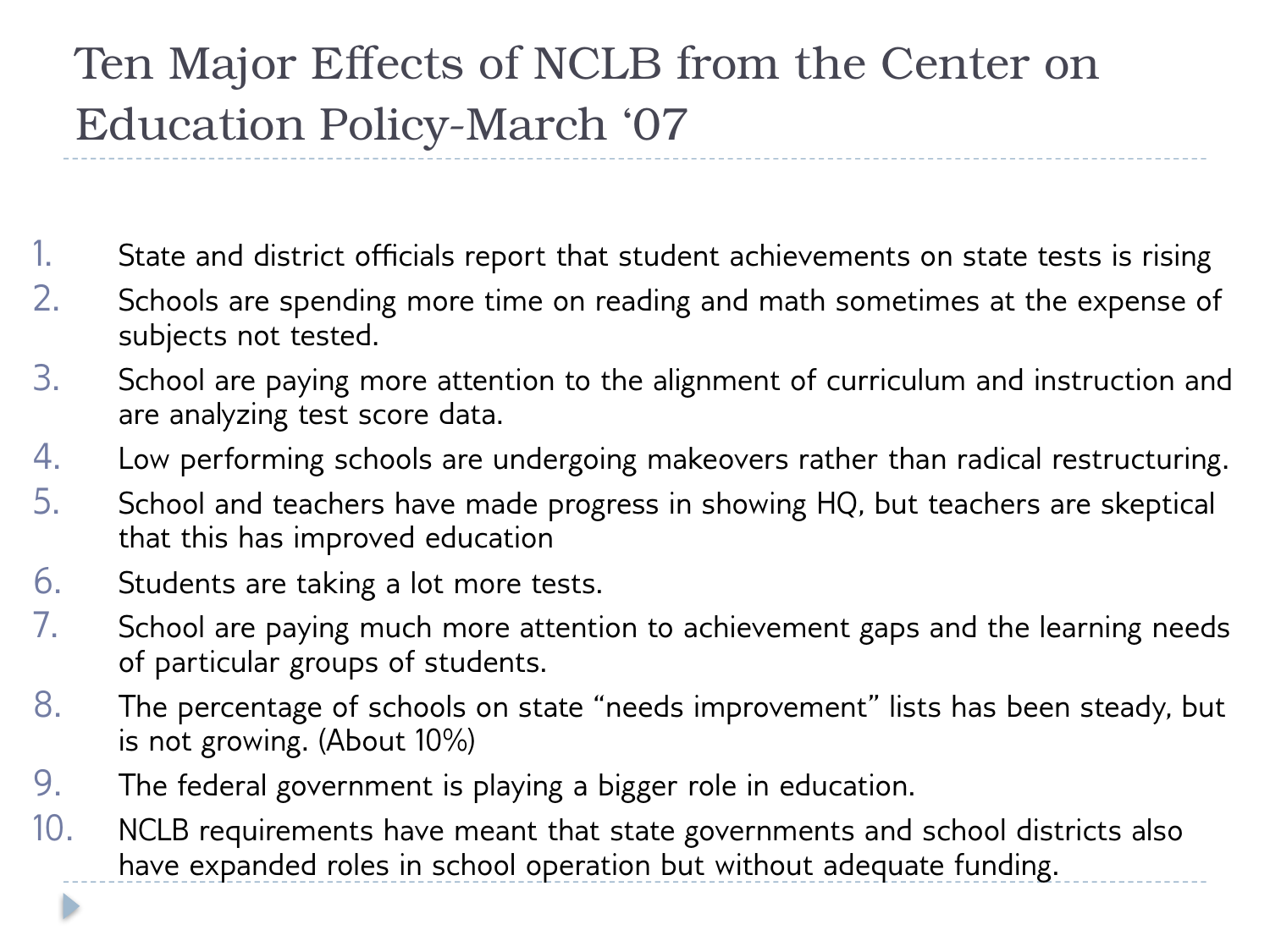

# Ten Major Effects of NCLB from the Center on Education Policy-March ‘07
State and district officials report that student achievements on state tests is rising
Schools are spending more time on reading and math sometimes at the expense of subjects not tested.
School are paying more attention to the alignment of curriculum and instruction and are analyzing test score data.
Low performing schools are undergoing makeovers rather than radical restructuring.
School and teachers have made progress in showing HQ, but teachers are skeptical that this has improved education
Students are taking a lot more tests.
School are paying much more attention to achievement gaps and the learning needs of particular groups of students.
The percentage of schools on state “needs improvement” lists has been steady, but is not growing. (About 10%)
The federal government is playing a bigger role in education.
NCLB requirements have meant that state governments and school districts also have expanded roles in school operation but without adequate funding.